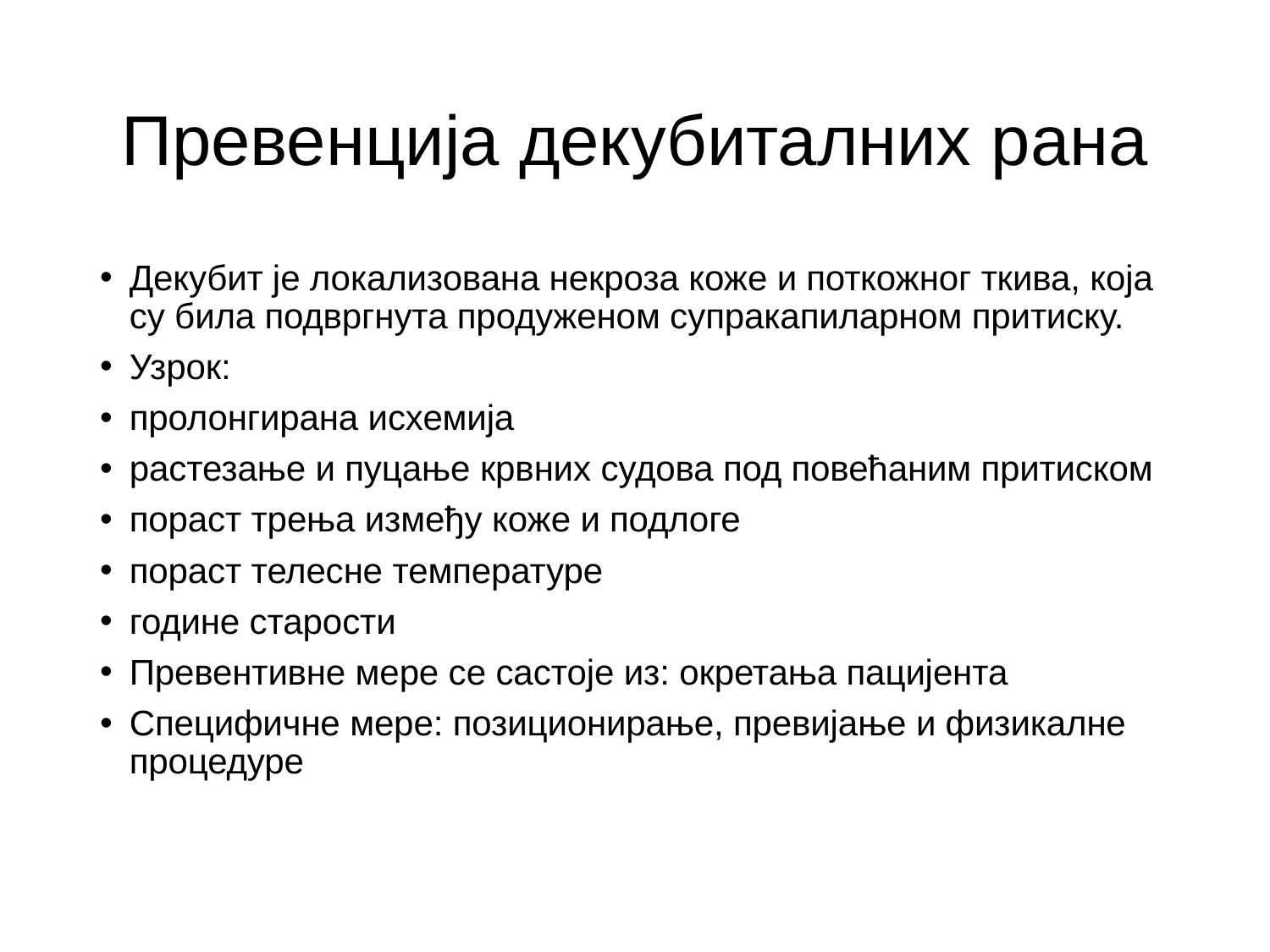

# Превенција декубиталних рана
Декубит је локализована некроза коже и поткожног ткива, која су била подвргнута продуженом супракапиларном притиску.
Узрок:
пролонгирана исхемија
растезање и пуцање крвних судова под повећаним притиском
пораст трења између коже и подлоге
пораст телесне температуре
године старости
Превентивне мере се састоје из: окретања пацијента
Специфичне мере: позиционирање, превијање и физикалне процедуре